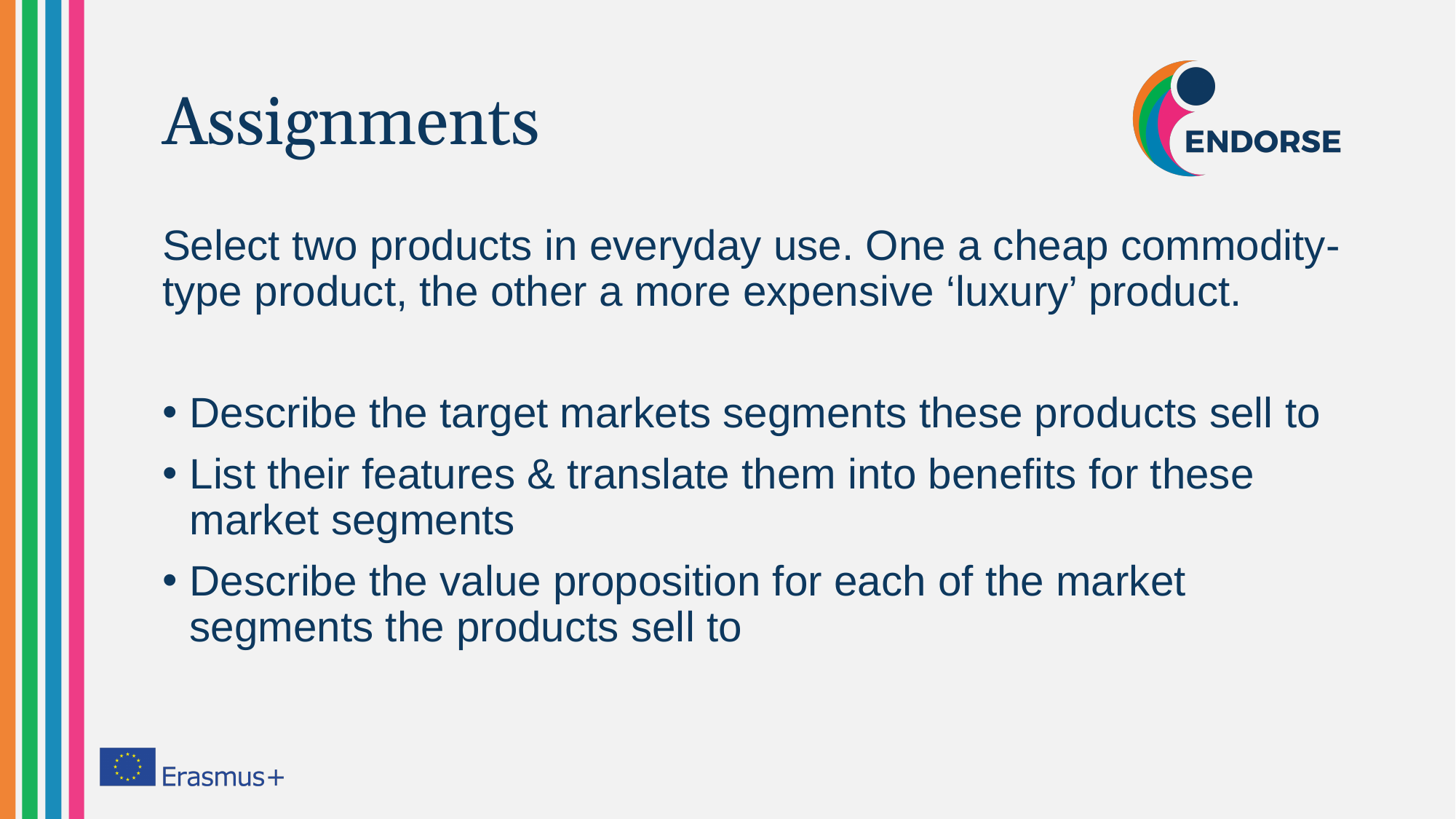

# Assignments
Select two products in everyday use. One a cheap commodity-type product, the other a more expensive ‘luxury’ product.

Describe the target markets segments these products sell to
List their features & translate them into benefits for these market segments
Describe the value proposition for each of the market segments the products sell to